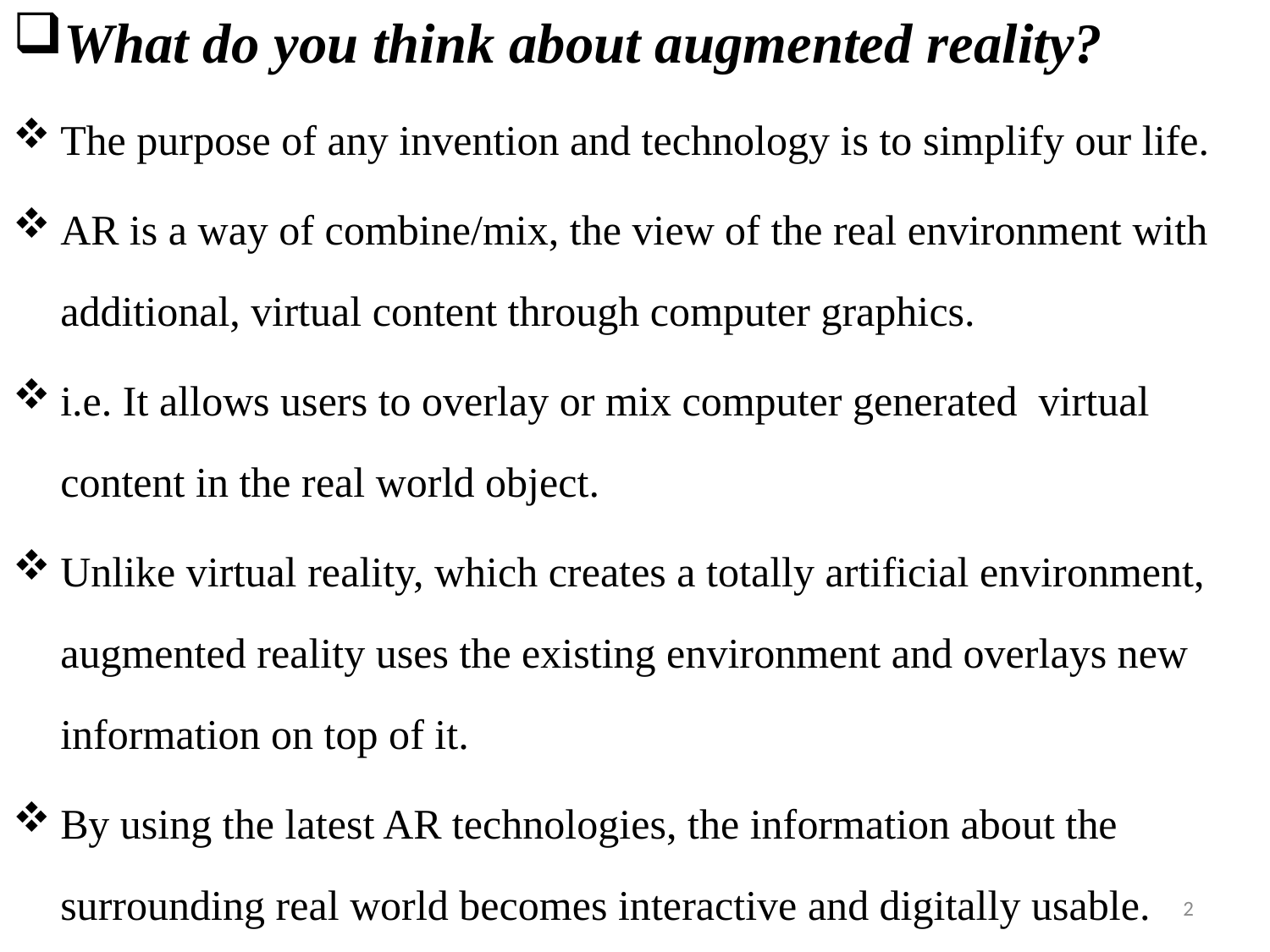

What do you think about augmented reality?
The purpose of any invention and technology is to simplify our life.
AR is a way of combine/mix, the view of the real environment with additional, virtual content through computer graphics.
i.e. It allows users to overlay or mix computer generated  virtual content in the real world object.
Unlike virtual reality, which creates a totally artificial environment, augmented reality uses the existing environment and overlays new information on top of it.
By using the latest AR technologies, the information about the surrounding real world becomes interactive and digitally usable.

2